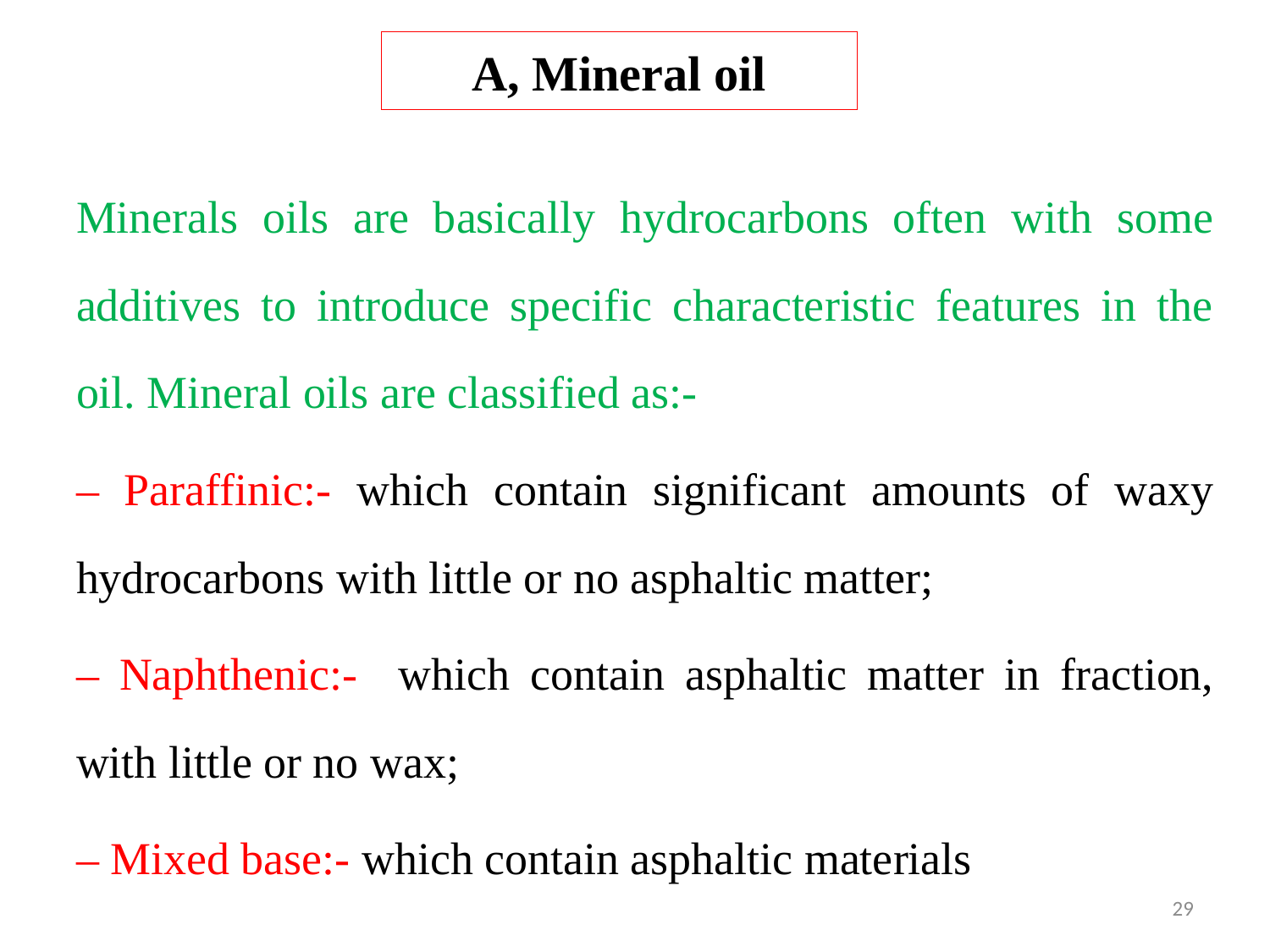

# A, Mineral oil
Minerals oils are basically hydrocarbons often with some additives to introduce specific characteristic features in the oil. Mineral oils are classified as:-
– Paraffinic:- which contain significant amounts of waxy hydrocarbons with little or no asphaltic matter;
– Naphthenic:-  which contain asphaltic matter in fraction, with little or no wax;
– Mixed base:- which contain asphaltic materials
29